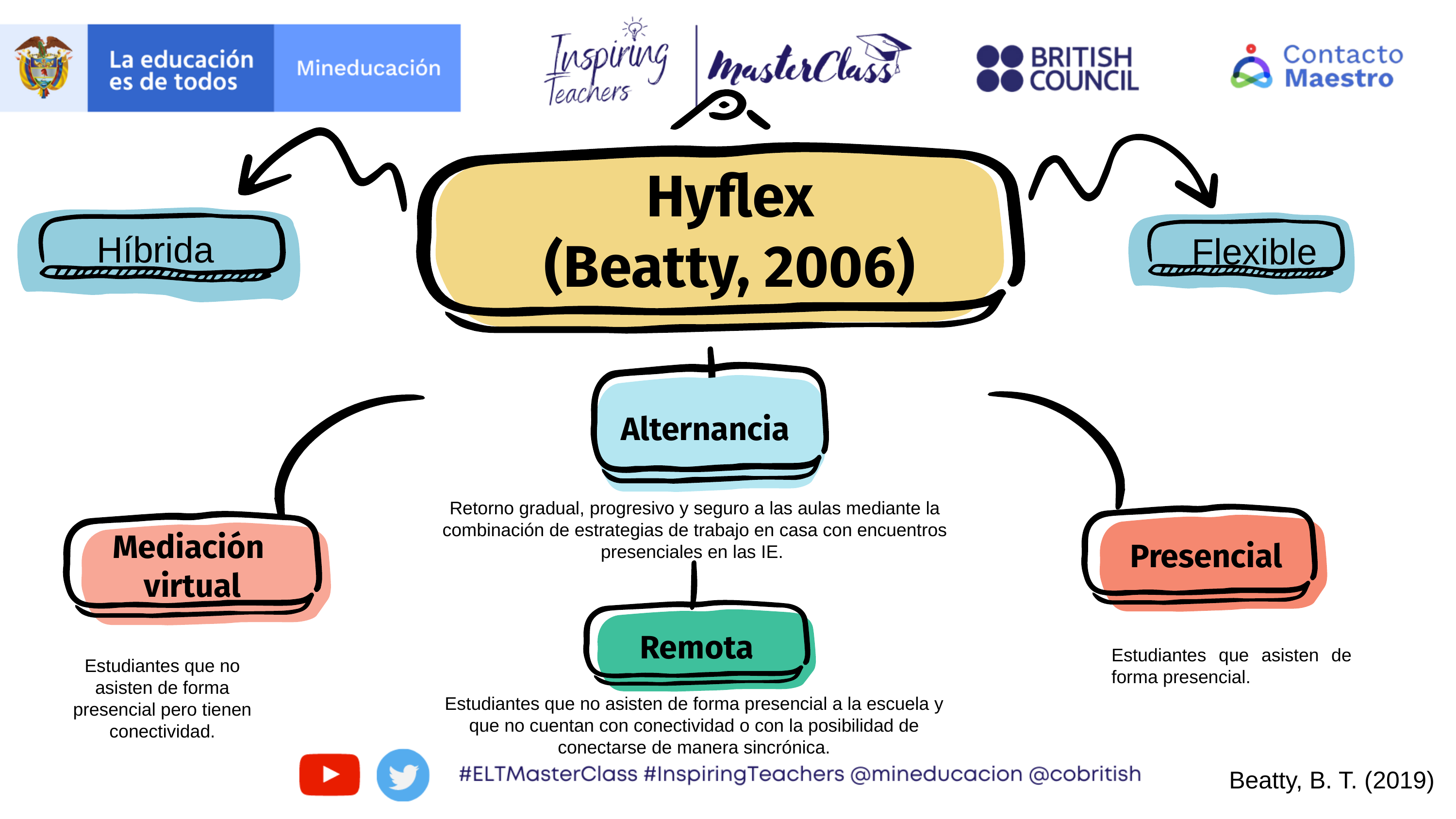

Hyflex
(Beatty, 2006)

Híbrida

Flexible

Alternancia

Presencial

Mediación
virtual
Retorno gradual, progresivo y seguro a las aulas mediante la combinación de estrategias de trabajo en casa con encuentros presenciales en las IE.

Remota
Estudiantes que asisten de forma presencial.

Estudiantes que no asisten de forma presencial pero tienen conectividad.
Estudiantes que no asisten de forma presencial a la escuela y que no cuentan con conectividad o con la posibilidad de conectarse de manera sincrónica.
Beatty, B. T. (2019)